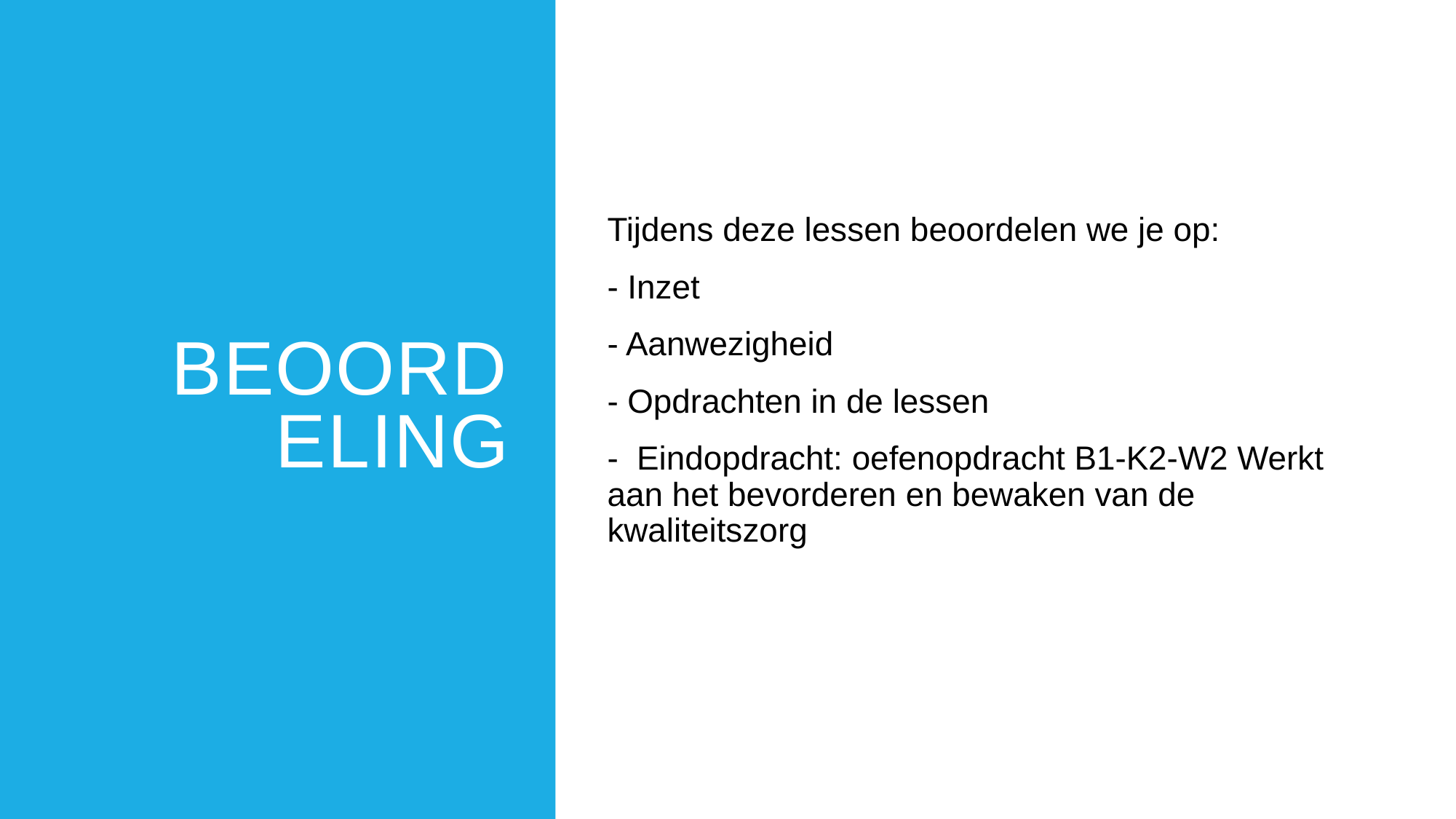

# Beoordeling
Tijdens deze lessen beoordelen we je op:
- Inzet
- Aanwezigheid
- Opdrachten in de lessen
-  Eindopdracht: oefenopdracht B1-K2-W2 Werkt aan het bevorderen en bewaken van de kwaliteitszorg